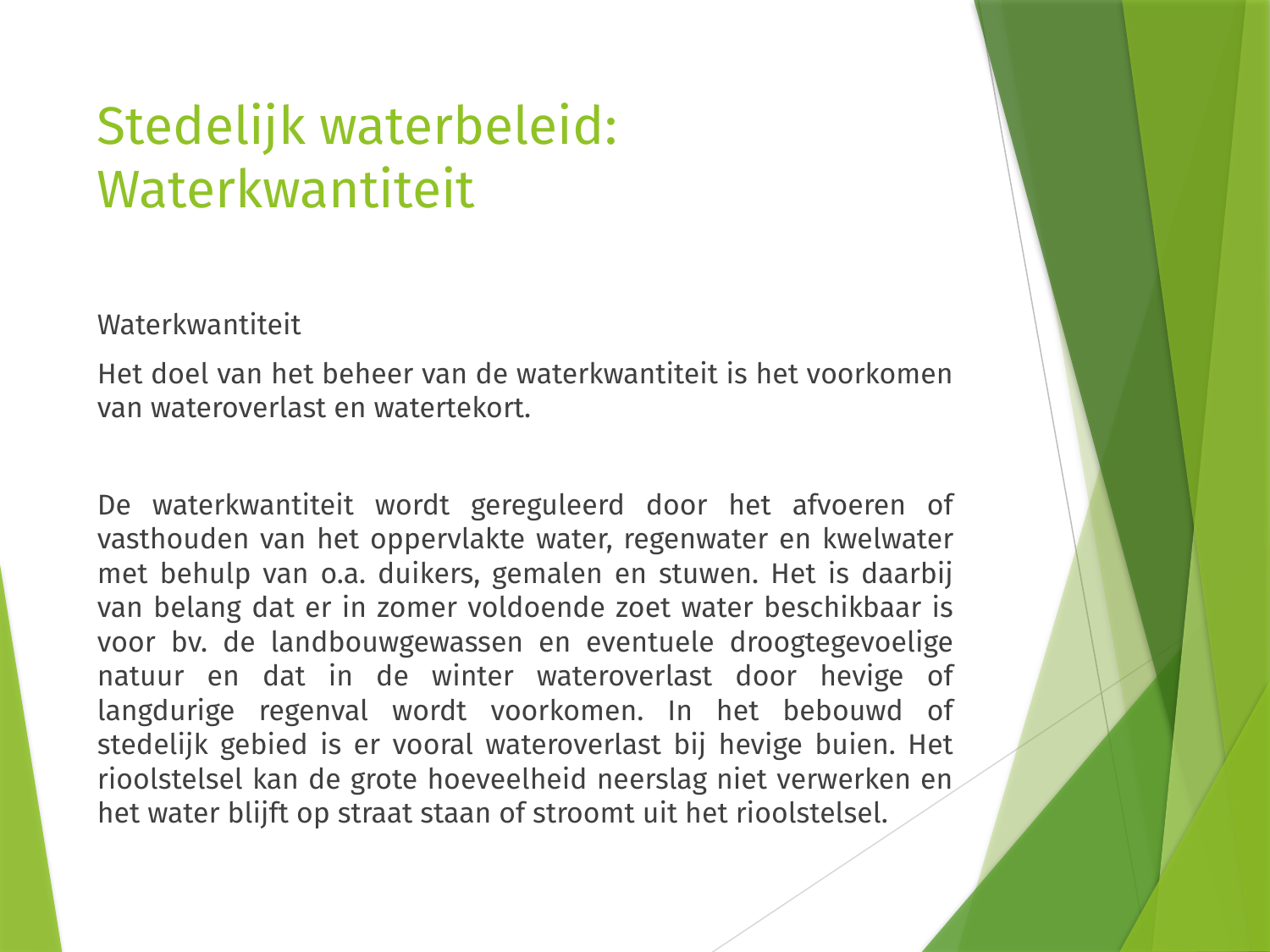

# Stedelijk waterbeleid: Waterkwantiteit
Waterkwantiteit
Het doel van het beheer van de waterkwantiteit is het voorkomen van wateroverlast en watertekort.

De waterkwantiteit wordt gereguleerd door het afvoeren of vasthouden van het oppervlakte water, regenwater en kwelwater met behulp van o.a. duikers, gemalen en stuwen. Het is daarbij van belang dat er in zomer voldoende zoet water beschikbaar is voor bv. de landbouwgewassen en eventuele droogtegevoelige natuur en dat in de winter wateroverlast door hevige of langdurige regenval wordt voorkomen. In het bebouwd of stedelijk gebied is er vooral wateroverlast bij hevige buien. Het rioolstelsel kan de grote hoeveelheid neerslag niet verwerken en het water blijft op straat staan of stroomt uit het rioolstelsel.